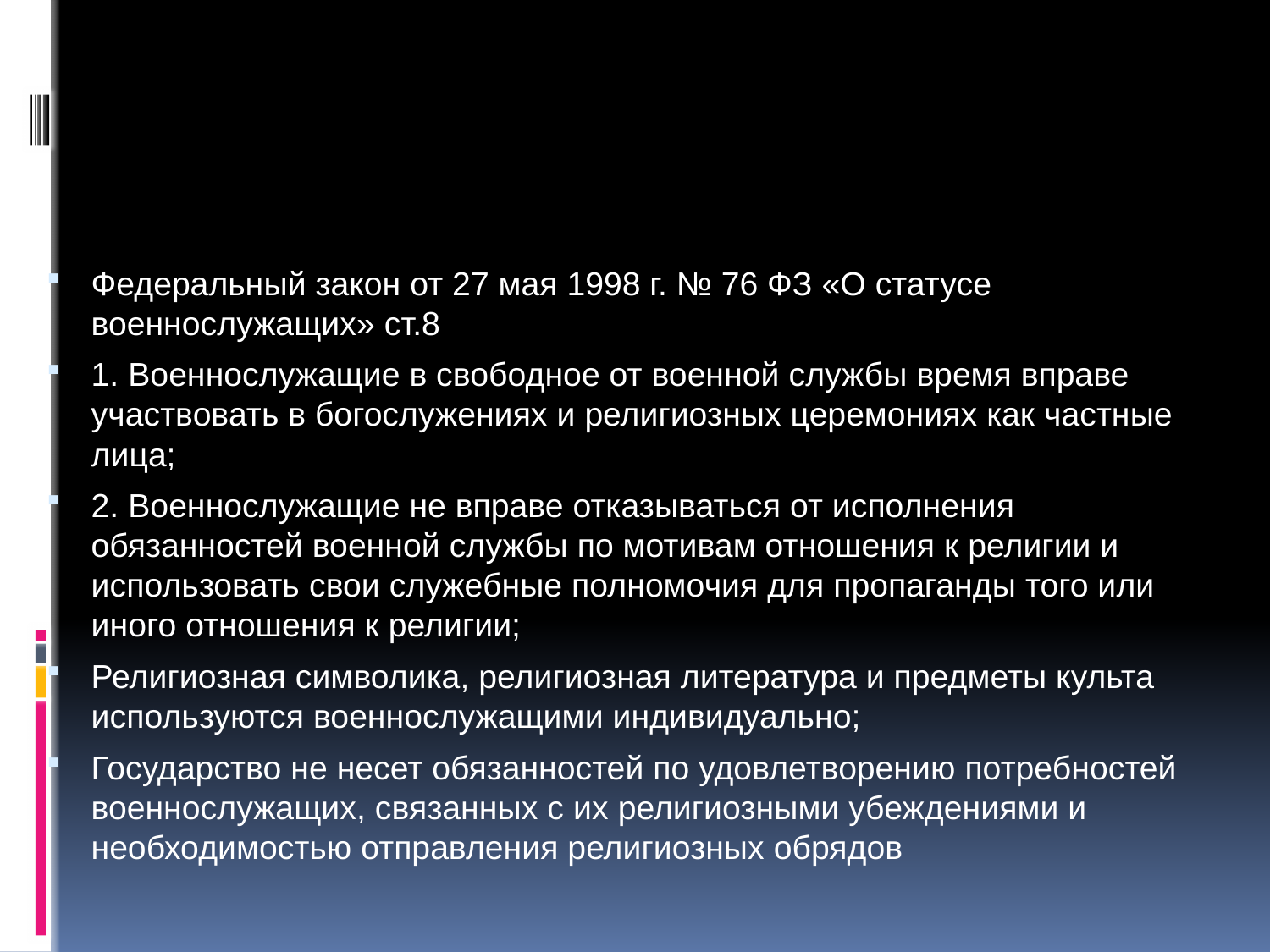

#
Федеральный закон от 27 мая 1998 г. № 76 ФЗ «О статусе военнослужащих» ст.8
1. Военнослужащие в свободное от военной службы время вправе участвовать в богослужениях и религиозных церемониях как частные лица;
2. Военнослужащие не вправе отказываться от исполнения обязанностей военной службы по мотивам отношения к религии и использовать свои служебные полномочия для пропаганды того или иного отношения к религии;
Религиозная символика, религиозная литература и предметы культа используются военнослужащими индивидуально;
Государство не несет обязанностей по удовлетворению потребностей военнослужащих, связанных с их религиозными убеждениями и необходимостью отправления религиозных обрядов